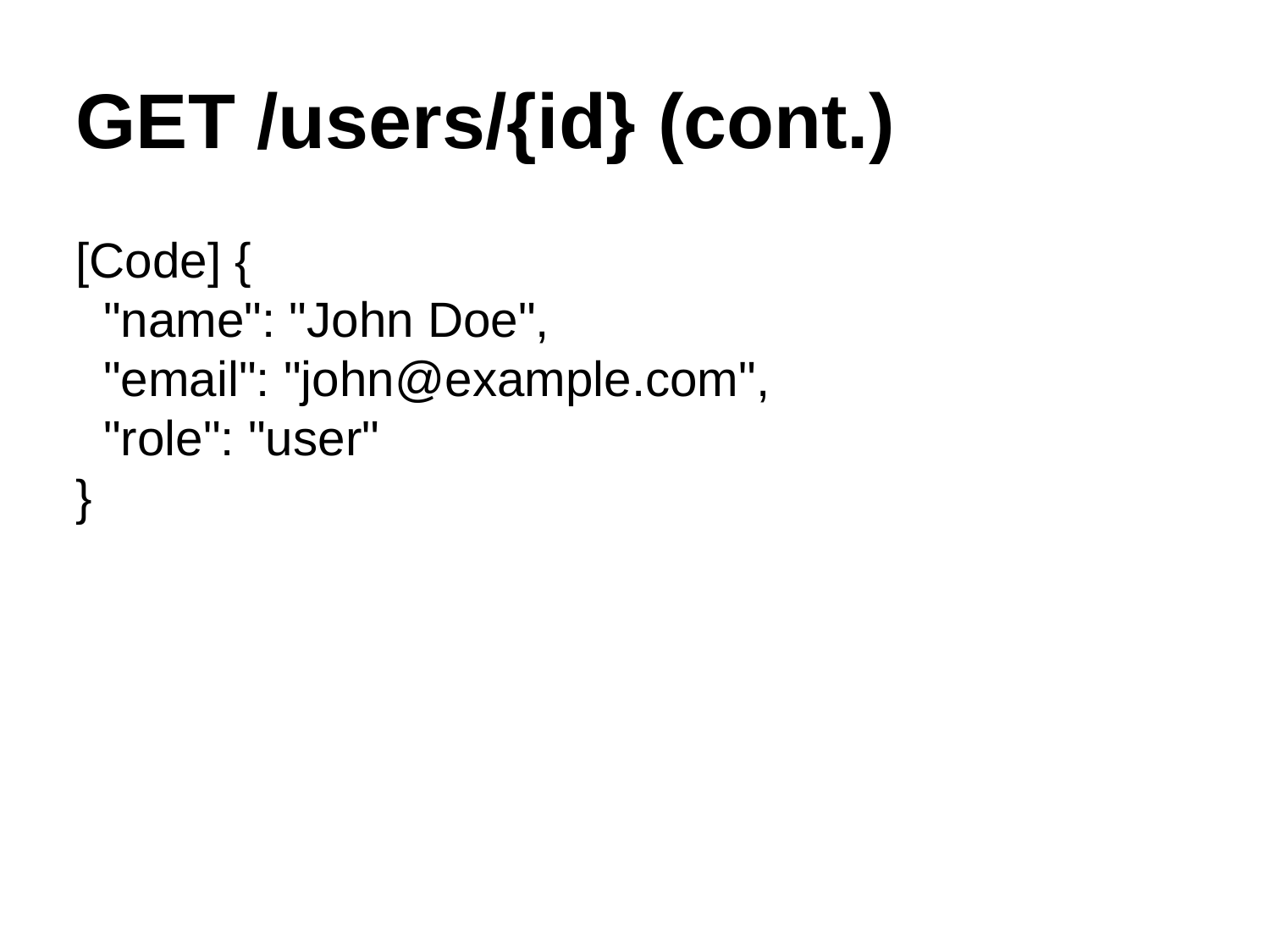

GET /users/{id} (cont.)
[Code] {
  "name": "John Doe",
  "email": "john@example.com",
  "role": "user"
}